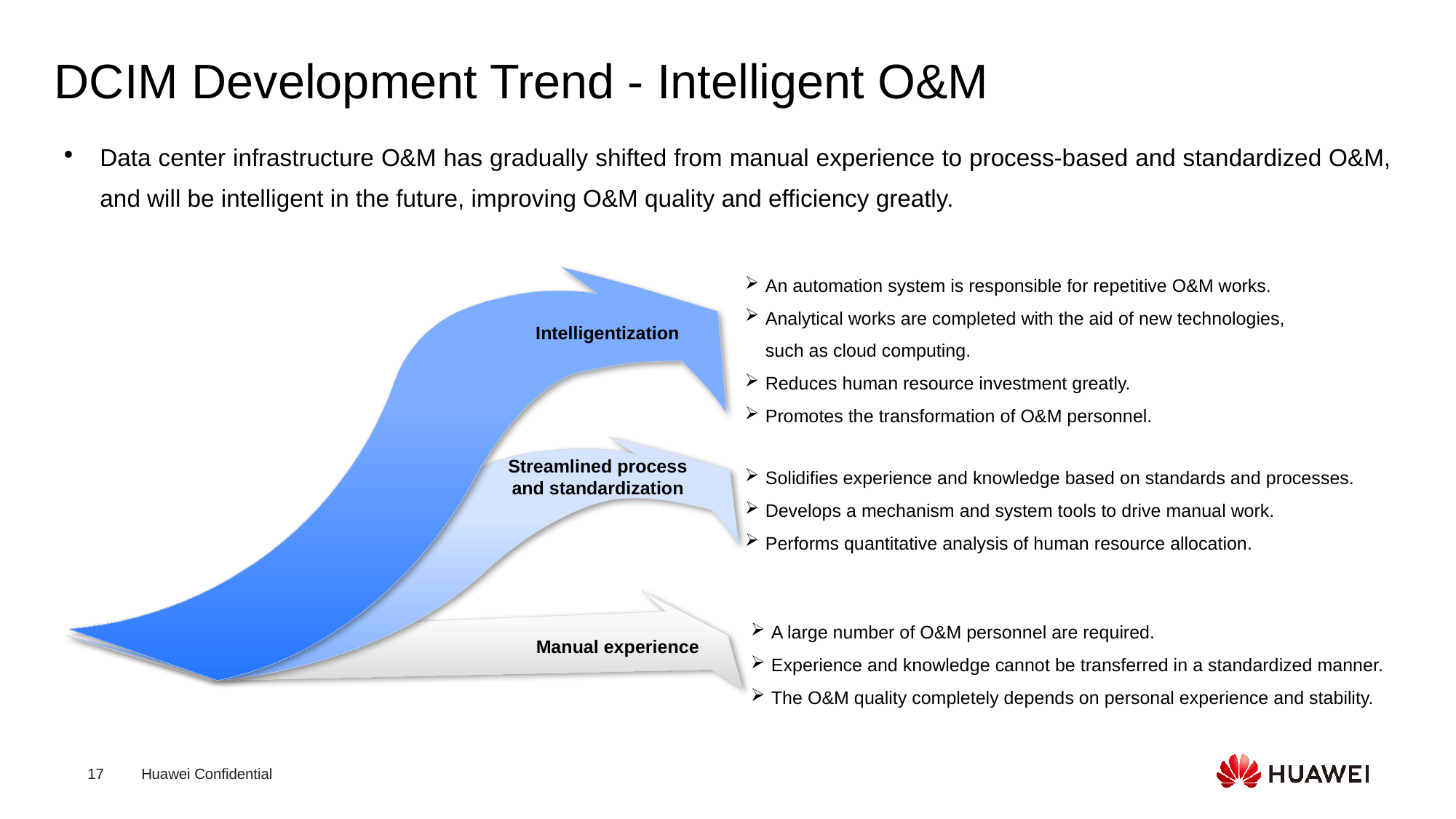

# DCIM Development Trend - Intelligent O&M
Data center infrastructure O&M has gradually shifted from manual experience to process-based and standardized O&M, and will be intelligent in the future, improving O&M quality and efficiency greatly.

An automation system is responsible for repetitive O&M works.
Analytical works are completed with the aid of new technologies, such as cloud computing.
Reduces human resource investment greatly.
Promotes the transformation of O&M personnel.

Intelligentization

Streamlined process and standardization
Solidifies experience and knowledge based on standards and processes.
Develops a mechanism and system tools to drive manual work.
Performs quantitative analysis of human resource allocation.

A large number of O&M personnel are required.
Experience and knowledge cannot be transferred in a standardized manner.
The O&M quality completely depends on personal experience and stability.
Manual experience